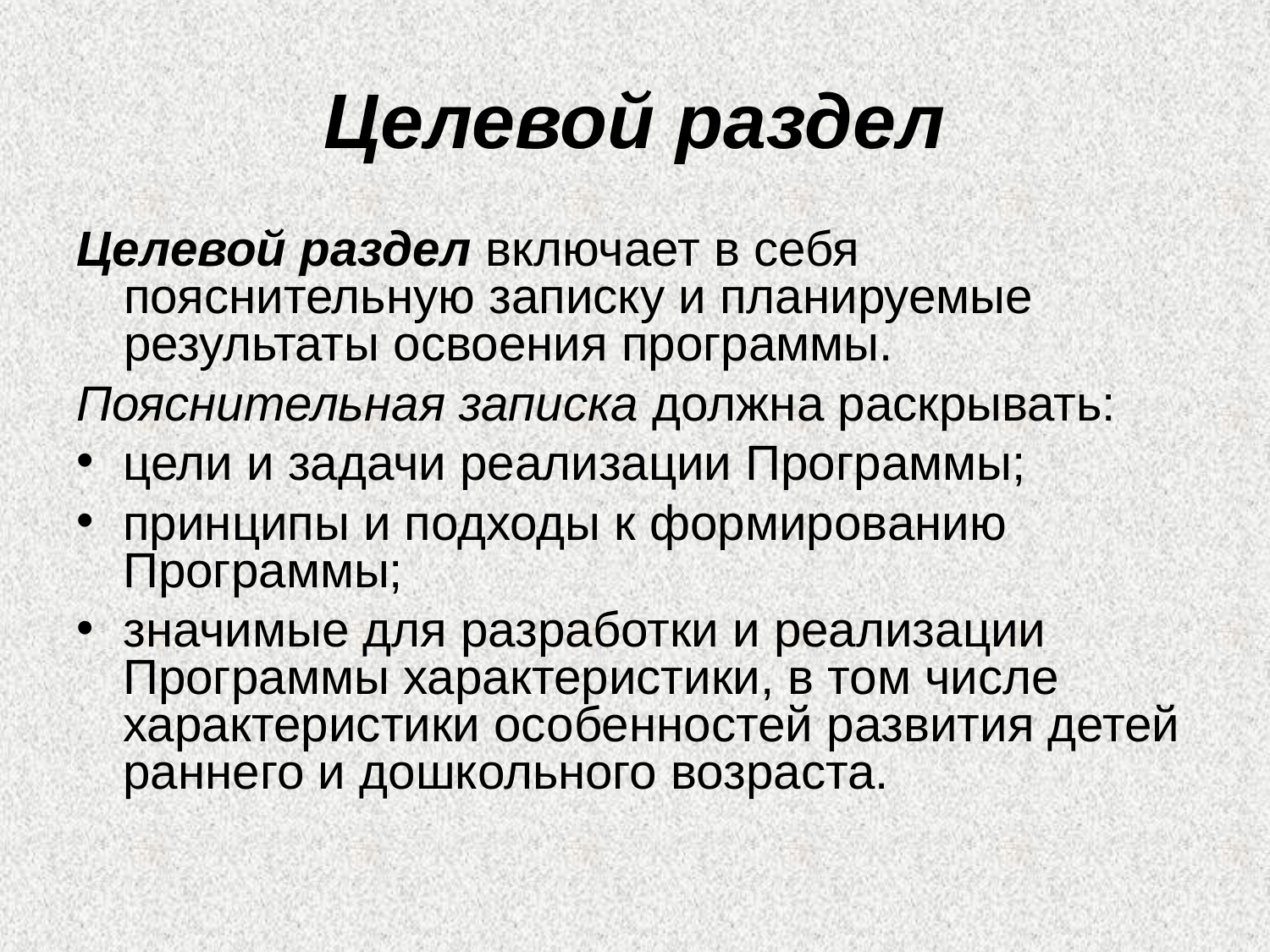

Целевой раздел
Целевой раздел включает в себя пояснительную записку и планируемые результаты освоения программы.
Пояснительная записка должна раскрывать:
цели и задачи реализации Программы;
принципы и подходы к формированию Программы;
значимые для разработки и реализации Программы характеристики, в том числе характеристики особенностей развития детей раннего и дошкольного возраста.